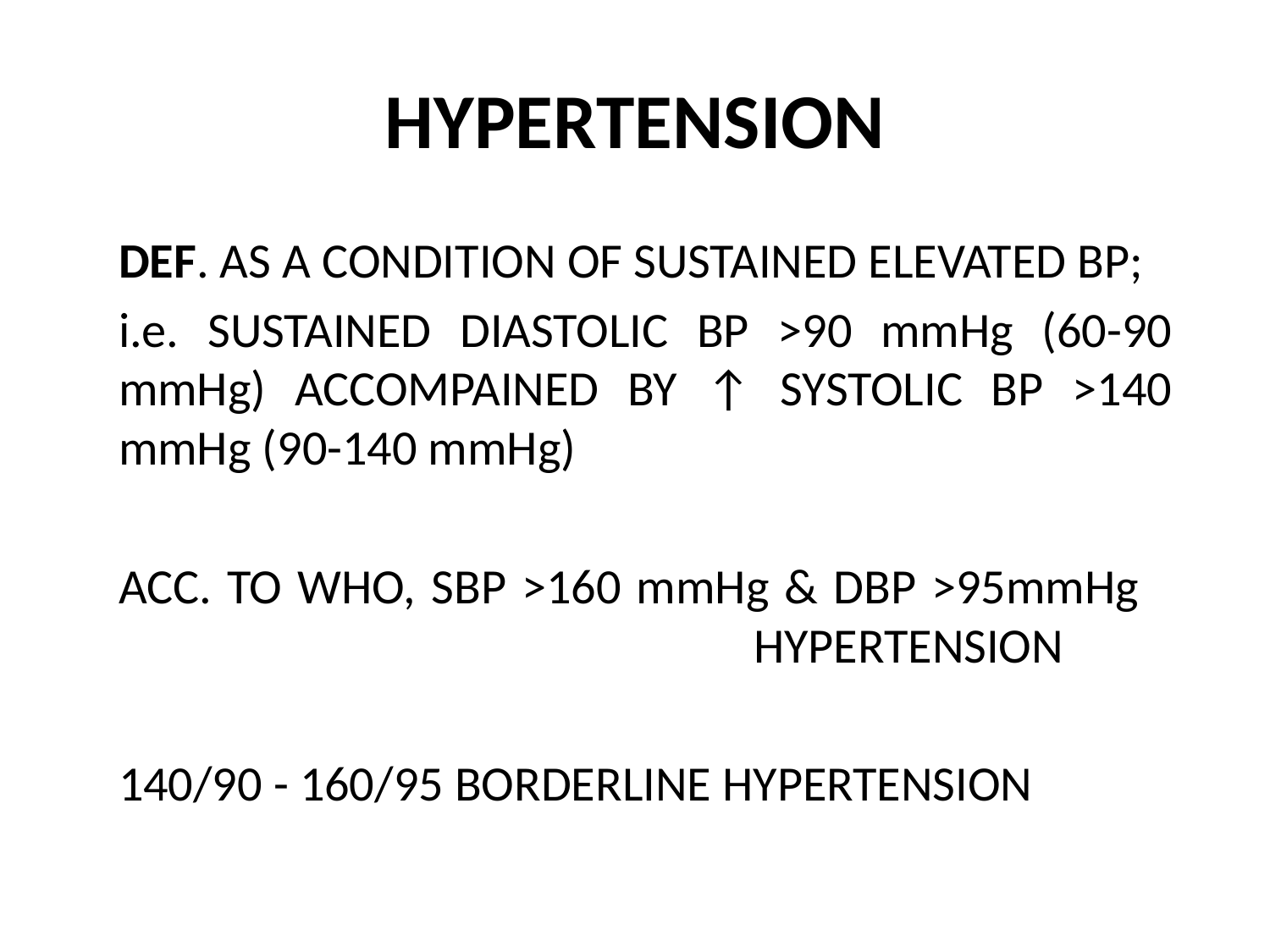

# HYPERTENSION
DEF. AS A CONDITION OF SUSTAINED ELEVATED BP;
i.e. SUSTAINED DIASTOLIC BP >90 mmHg (60-90 mmHg) ACCOMPAINED BY ↑ SYSTOLIC BP >140 mmHg (90-140 mmHg)

ACC. TO WHO, SBP >160 mmHg & DBP >95mmHg 						HYPERTENSION

140/90 - 160/95 BORDERLINE HYPERTENSION